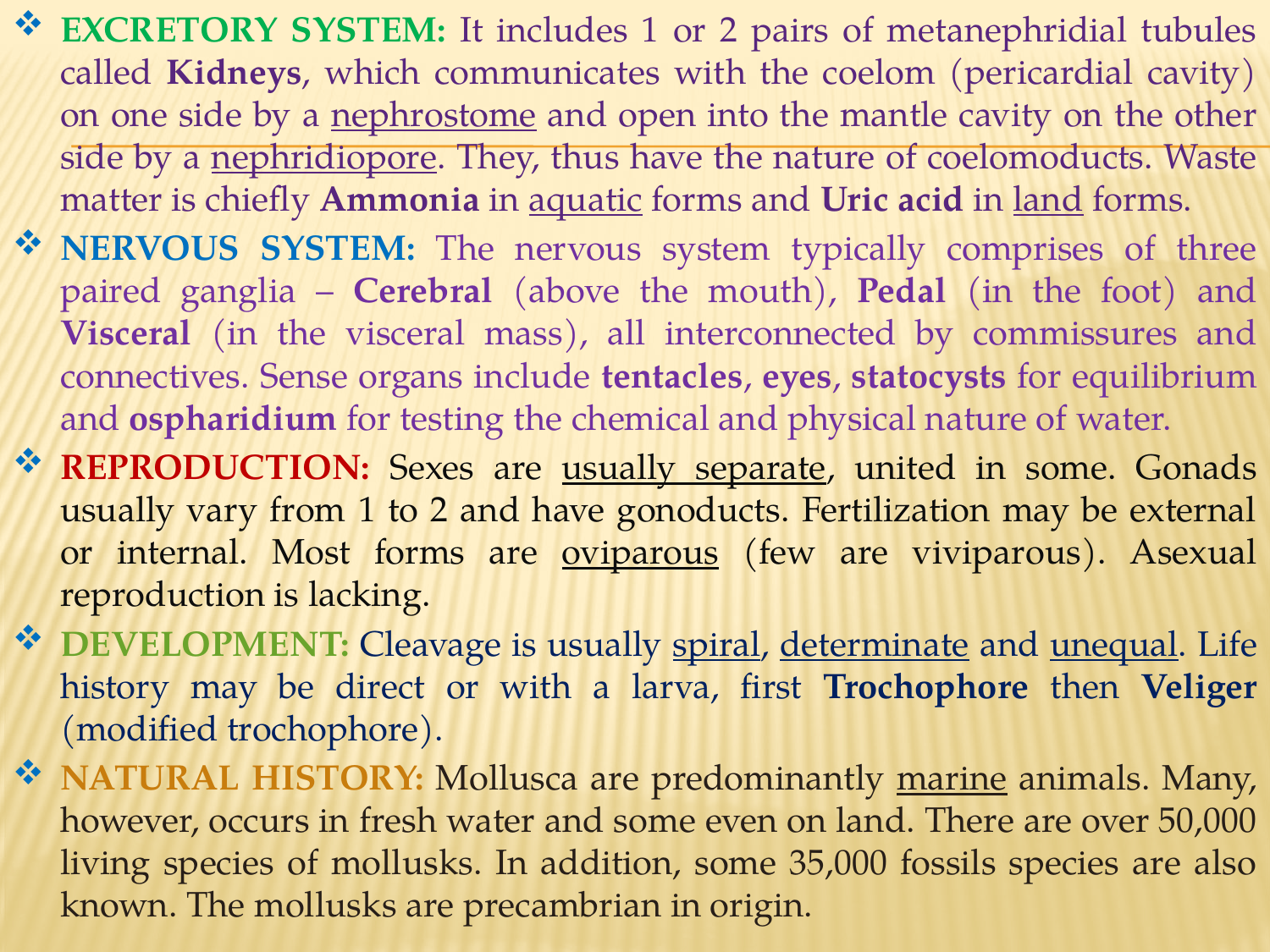

EXCRETORY SYSTEM: It includes 1 or 2 pairs of metanephridial tubules called Kidneys, which communicates with the coelom (pericardial cavity) on one side by a nephrostome and open into the mantle cavity on the other side by a nephridiopore. They, thus have the nature of coelomoducts. Waste matter is chiefly Ammonia in aquatic forms and Uric acid in land forms.
NERVOUS SYSTEM: The nervous system typically comprises of three paired ganglia – Cerebral (above the mouth), Pedal (in the foot) and Visceral (in the visceral mass), all interconnected by commissures and connectives. Sense organs include tentacles, eyes, statocysts for equilibrium and ospharidium for testing the chemical and physical nature of water.
REPRODUCTION: Sexes are usually separate, united in some. Gonads usually vary from 1 to 2 and have gonoducts. Fertilization may be external or internal. Most forms are oviparous (few are viviparous). Asexual reproduction is lacking.
DEVELOPMENT: Cleavage is usually spiral, determinate and unequal. Life history may be direct or with a larva, first Trochophore then Veliger (modified trochophore).
NATURAL HISTORY: Mollusca are predominantly marine animals. Many, however, occurs in fresh water and some even on land. There are over 50,000 living species of mollusks. In addition, some 35,000 fossils species are also known. The mollusks are precambrian in origin.